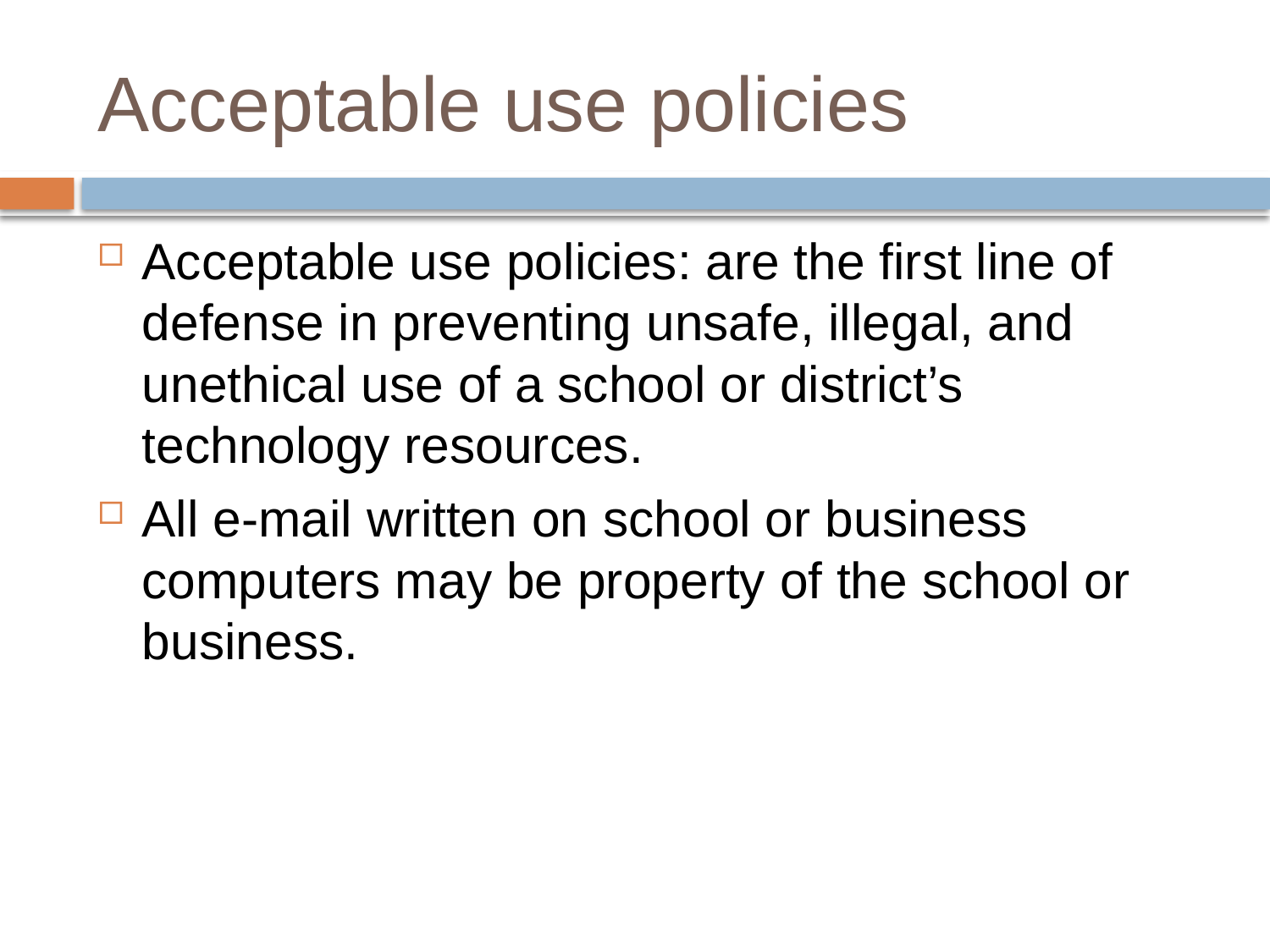

# Acceptable use policies
Acceptable use policies: are the first line of defense in preventing unsafe, illegal, and unethical use of a school or district’s technology resources.
All e-mail written on school or business computers may be property of the school or business.